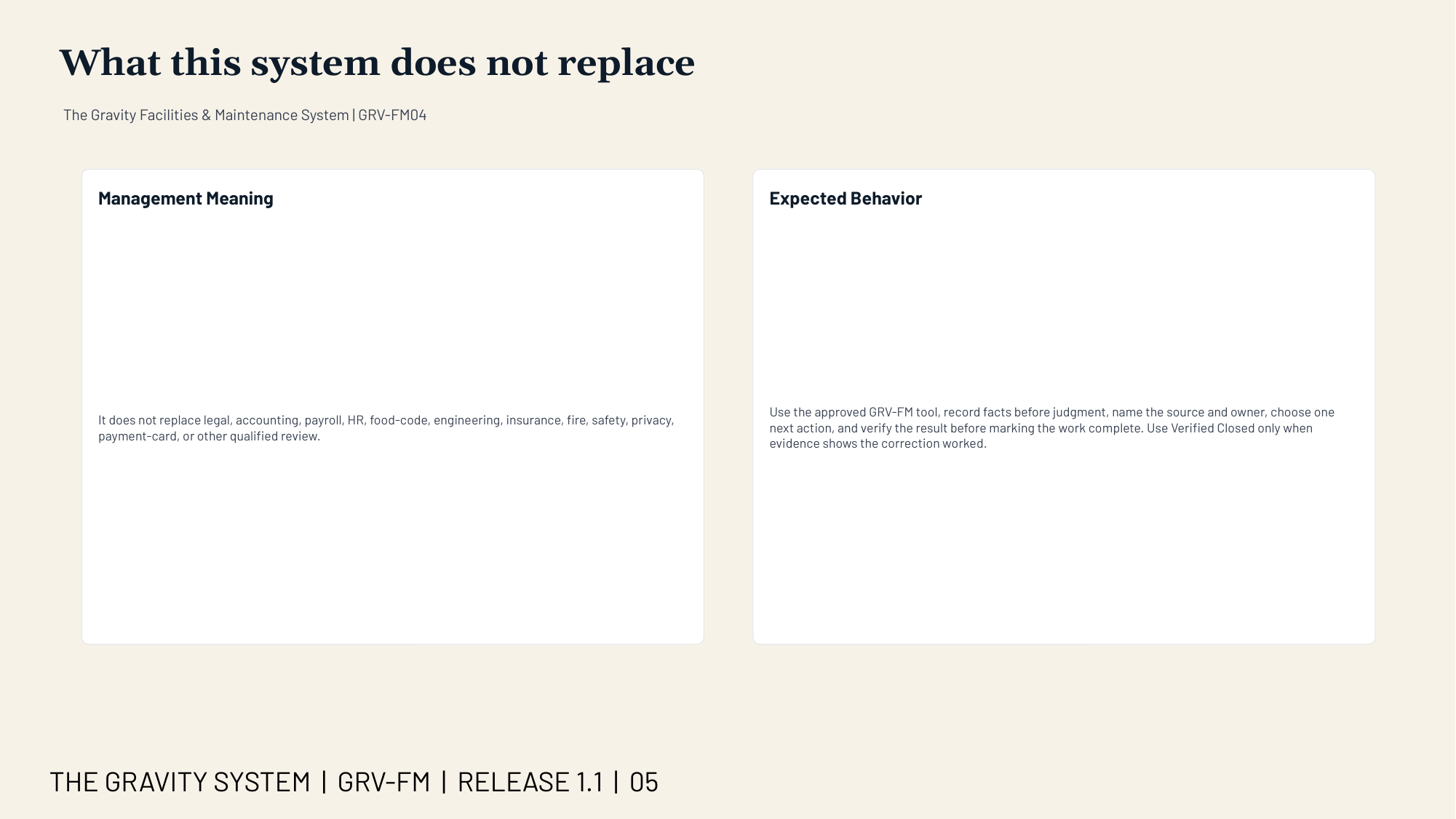

What this system does not replace
The Gravity Facilities & Maintenance System | GRV-FM04

Management Meaning
Expected Behavior
It does not replace legal, accounting, payroll, HR, food-code, engineering, insurance, fire, safety, privacy, payment-card, or other qualified review.
Use the approved GRV-FM tool, record facts before judgment, name the source and owner, choose one next action, and verify the result before marking the work complete. Use Verified Closed only when evidence shows the correction worked.
THE GRAVITY SYSTEM  |  GRV-FM  |  RELEASE 1.1  |  05